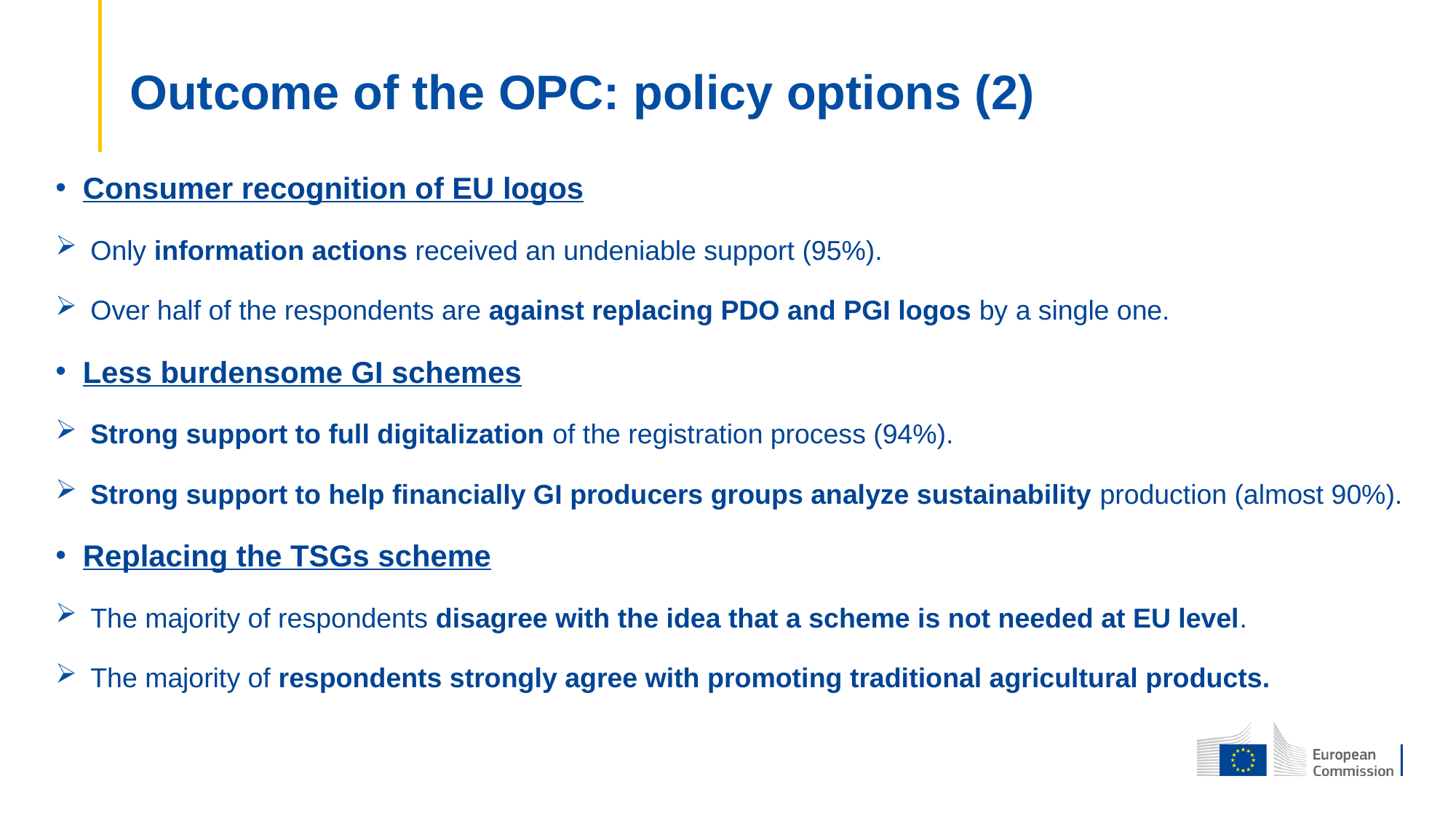

# Outcome of the OPC: policy options (2)
Consumer recognition of EU logos
 Only information actions received an undeniable support (95%).
 Over half of the respondents are against replacing PDO and PGI logos by a single one.
Less burdensome GI schemes
 Strong support to full digitalization of the registration process (94%).
 Strong support to help financially GI producers groups analyze sustainability production (almost 90%).
Replacing the TSGs scheme
 The majority of respondents disagree with the idea that a scheme is not needed at EU level.
 The majority of respondents strongly agree with promoting traditional agricultural products.